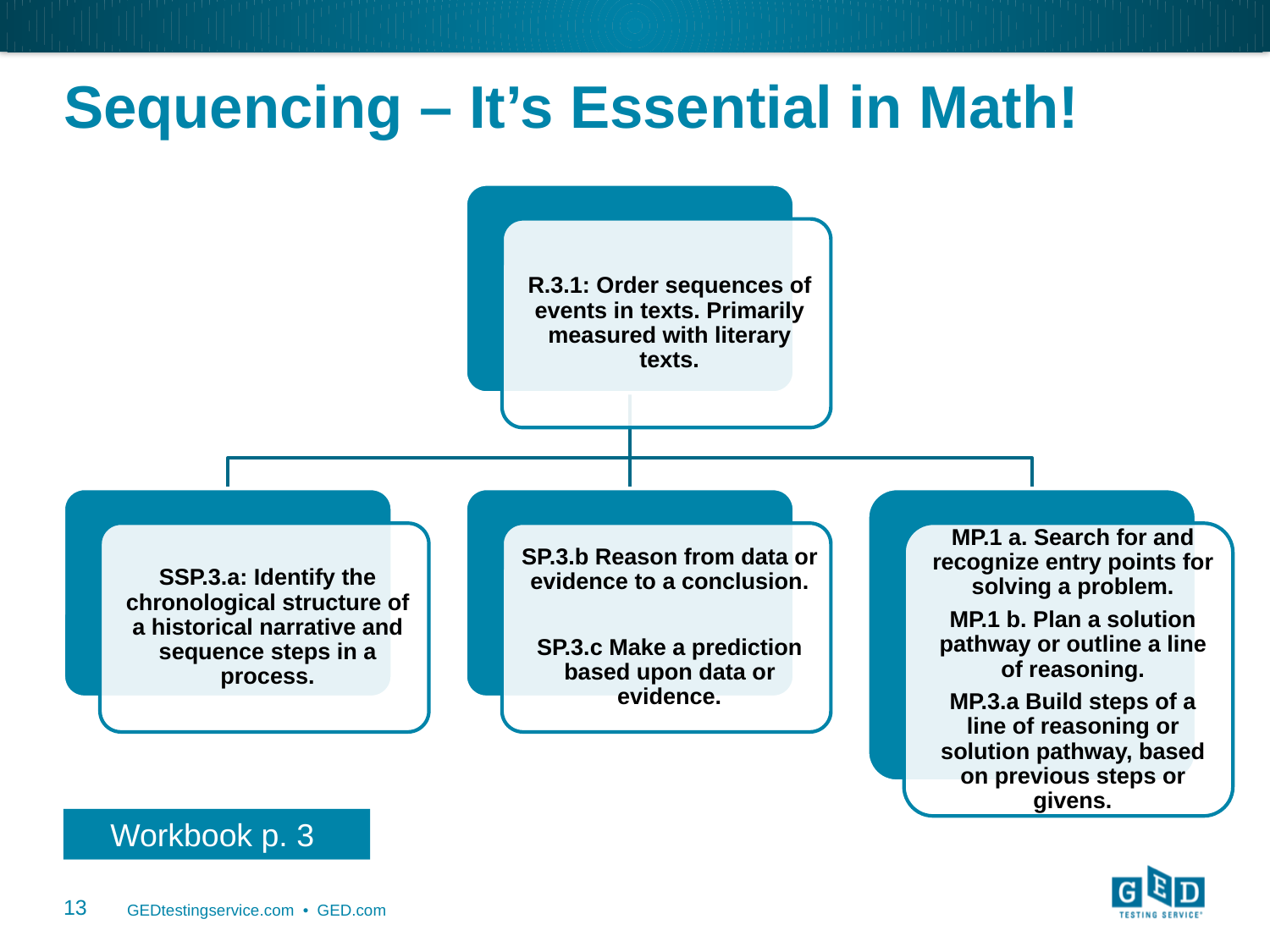

# Sequencing – It’s Essential in Math!
R.3.1: Order sequences of events in texts. Primarily measured with literary texts.
SSP.3.a: Identify the chronological structure of a historical narrative and sequence steps in a process.
SP.3.b Reason from data or evidence to a conclusion.

SP.3.c Make a prediction based upon data or evidence.
MP.1 a. Search for and recognize entry points for solving a problem.
MP.1 b. Plan a solution pathway or outline a line of reasoning.
MP.3.a Build steps of a line of reasoning or solution pathway, based on previous steps or givens.
Workbook p. 3
13